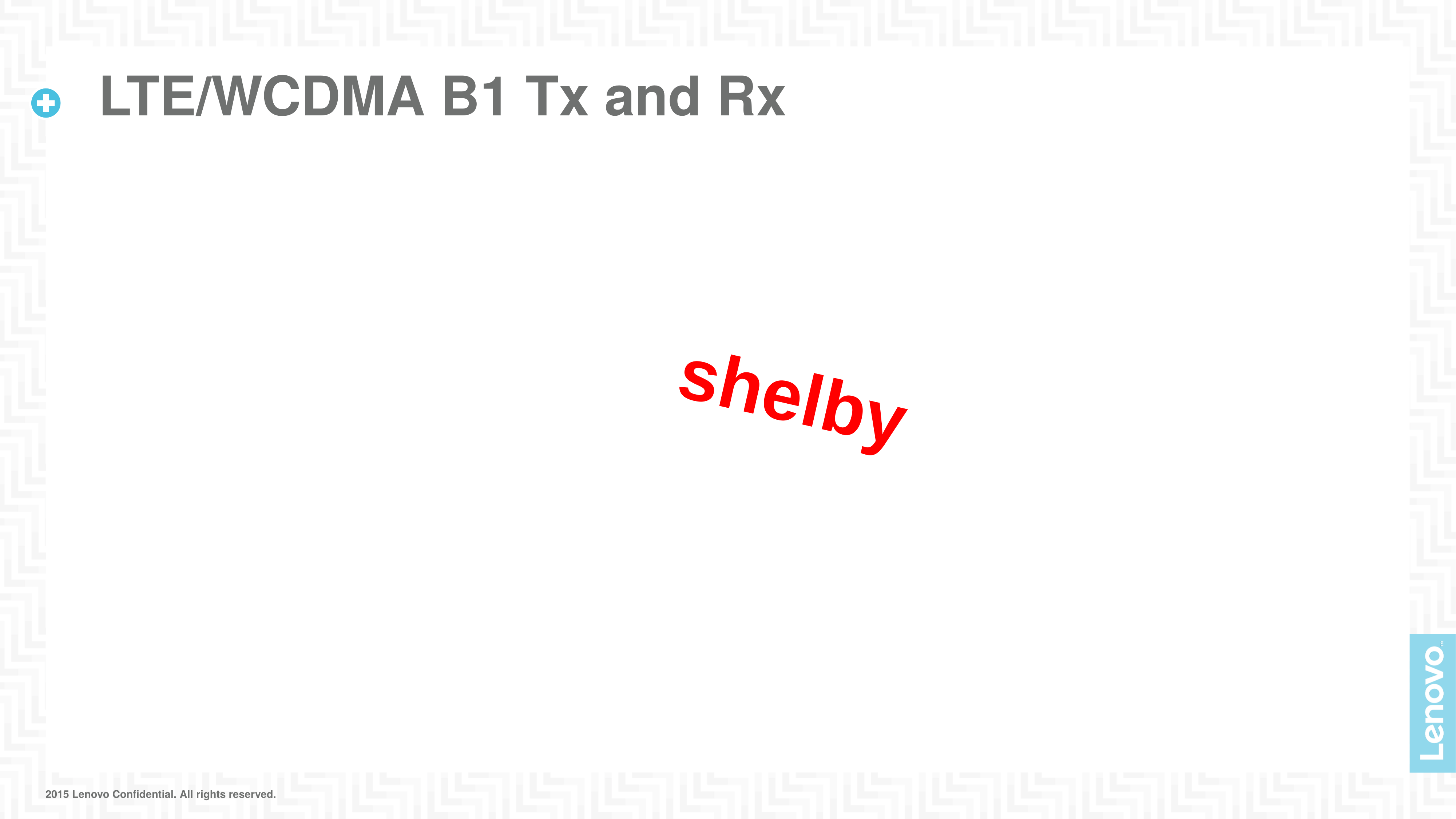

# LTE/WCDMA B1 Tx and Rx
shelby